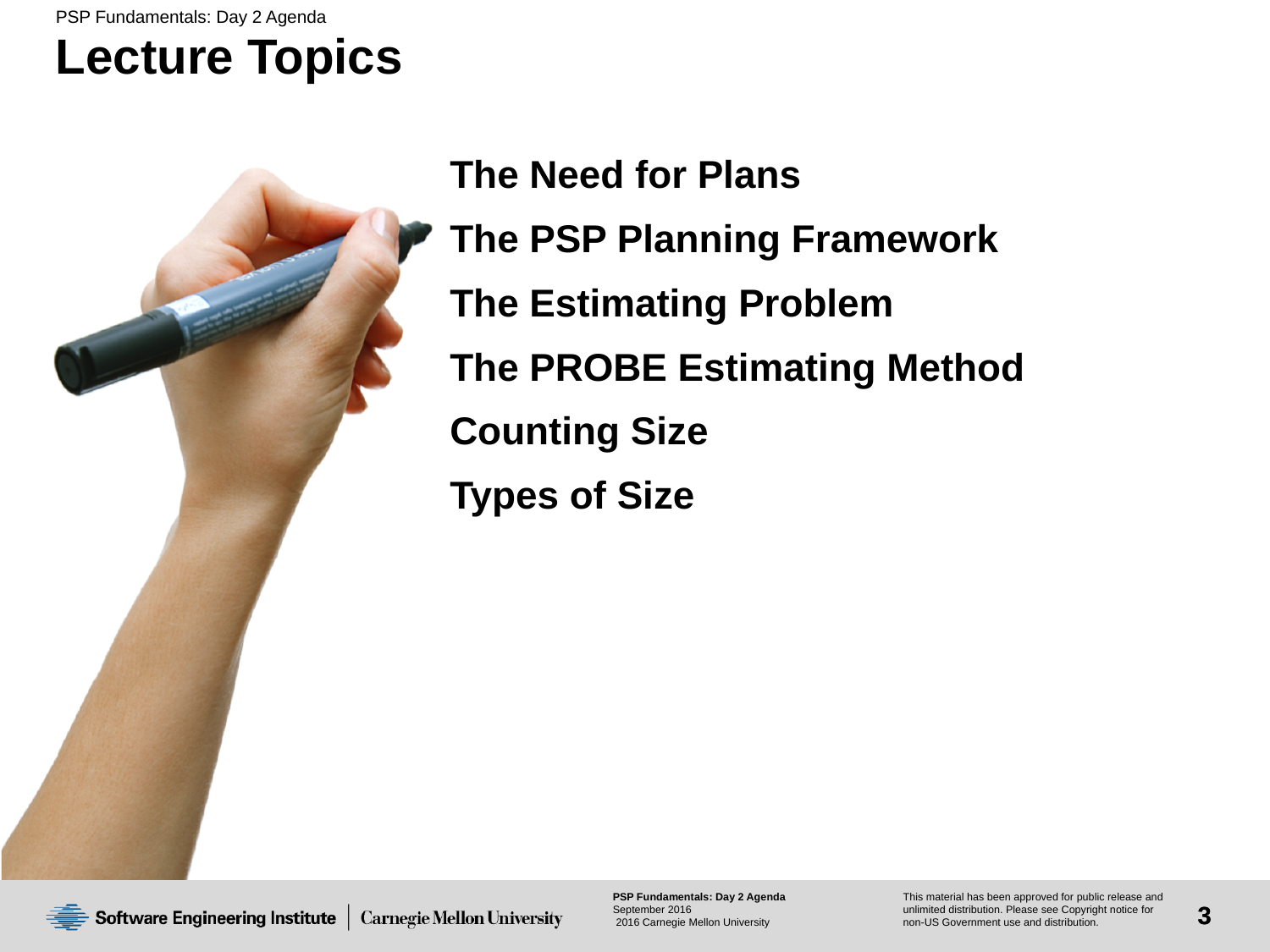

# Lecture Topics
The Need for Plans
The PSP Planning Framework
The Estimating Problem
The PROBE Estimating Method
Counting Size
Types of Size